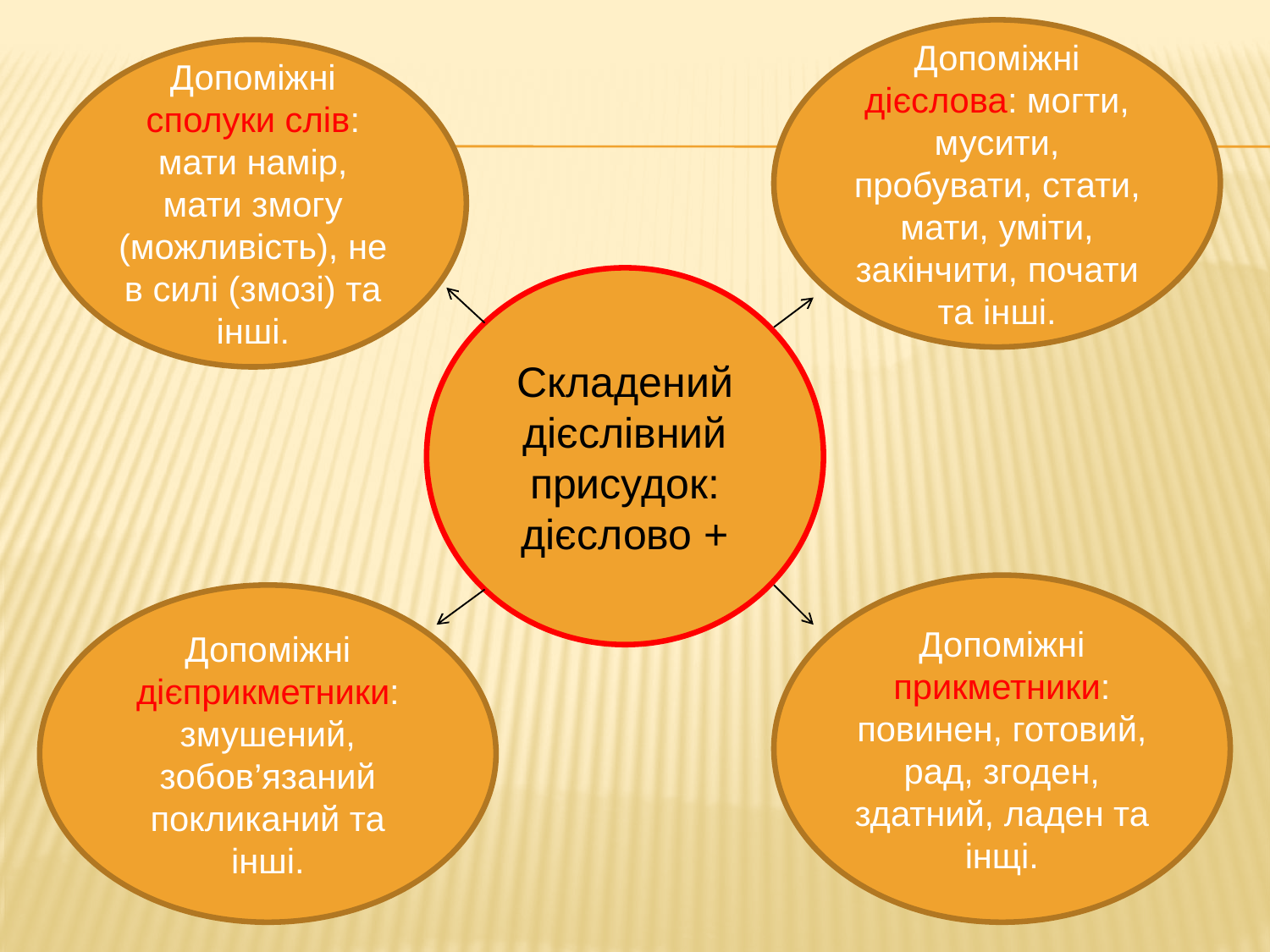

#
Допоміжні дієслова: могти, мусити, пробувати, стати, мати, уміти, закінчити, почати та інші.
Допоміжні сполуки слів: мати намір, мати змогу (можливість), не в силі (змозі) та інші.
Складений дієслівний присудок: дієслово +
Допоміжні прикметники: повинен, готовий, рад, згоден, здатний, ладен та інщі.
Допоміжні дієприкметники: змушений, зобов’язаний покликаний та інші.